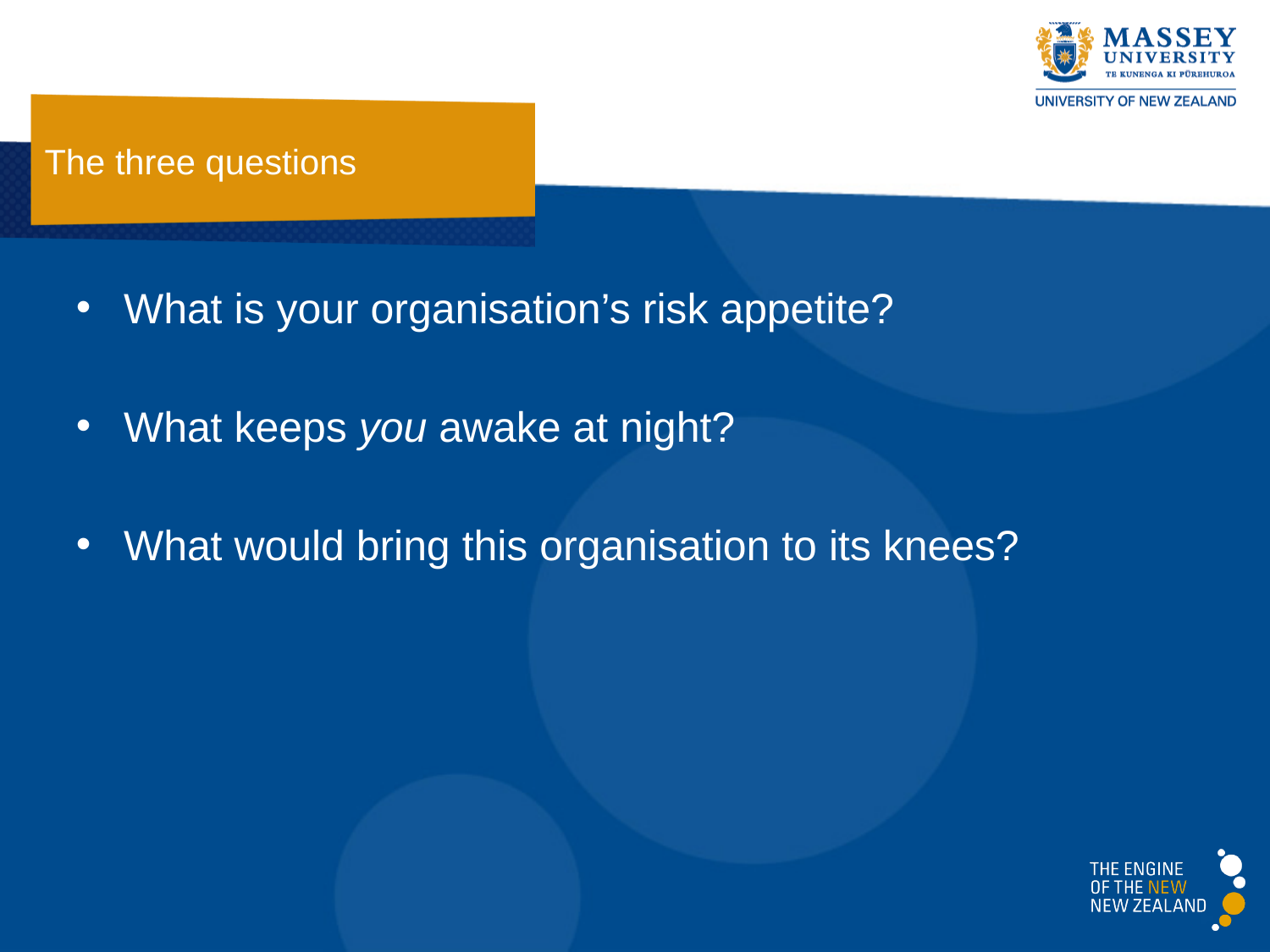

# The three questions
What is your organisation’s risk appetite?

What keeps you awake at night?

What would bring this organisation to its knees?